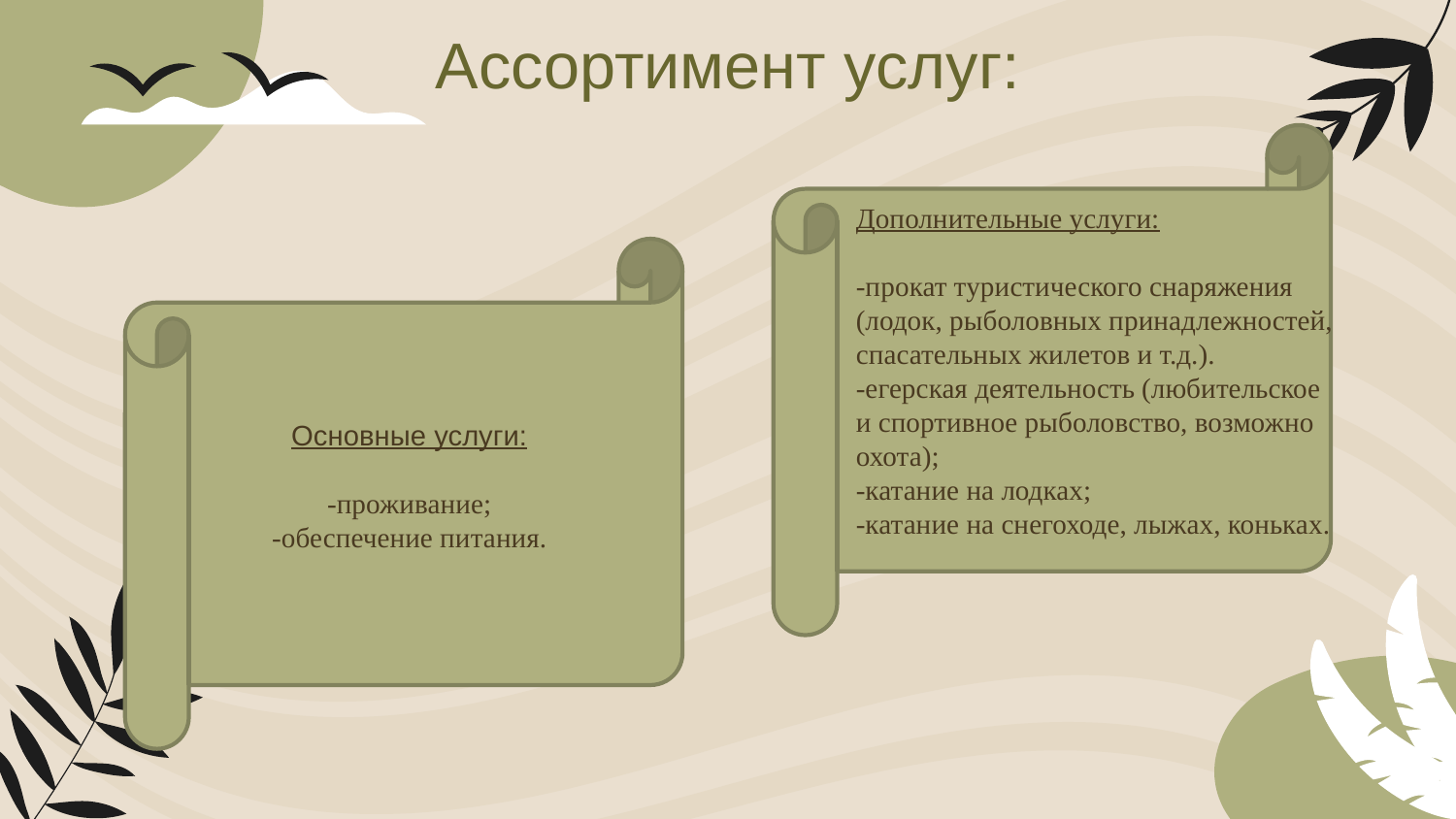

# Ассортимент услуг:

Дополнительные услуги:

-прокат туристического снаряжения (лодок, рыболовных принадлежностей, спасательных жилетов и т.д.).
-егерская деятельность (любительское и спортивное рыболовство, возможно охота);
-катание на лодках;
-катание на снегоходе, лыжах, коньках.

Основные услуги:

-проживание;
-обеспечение питания.